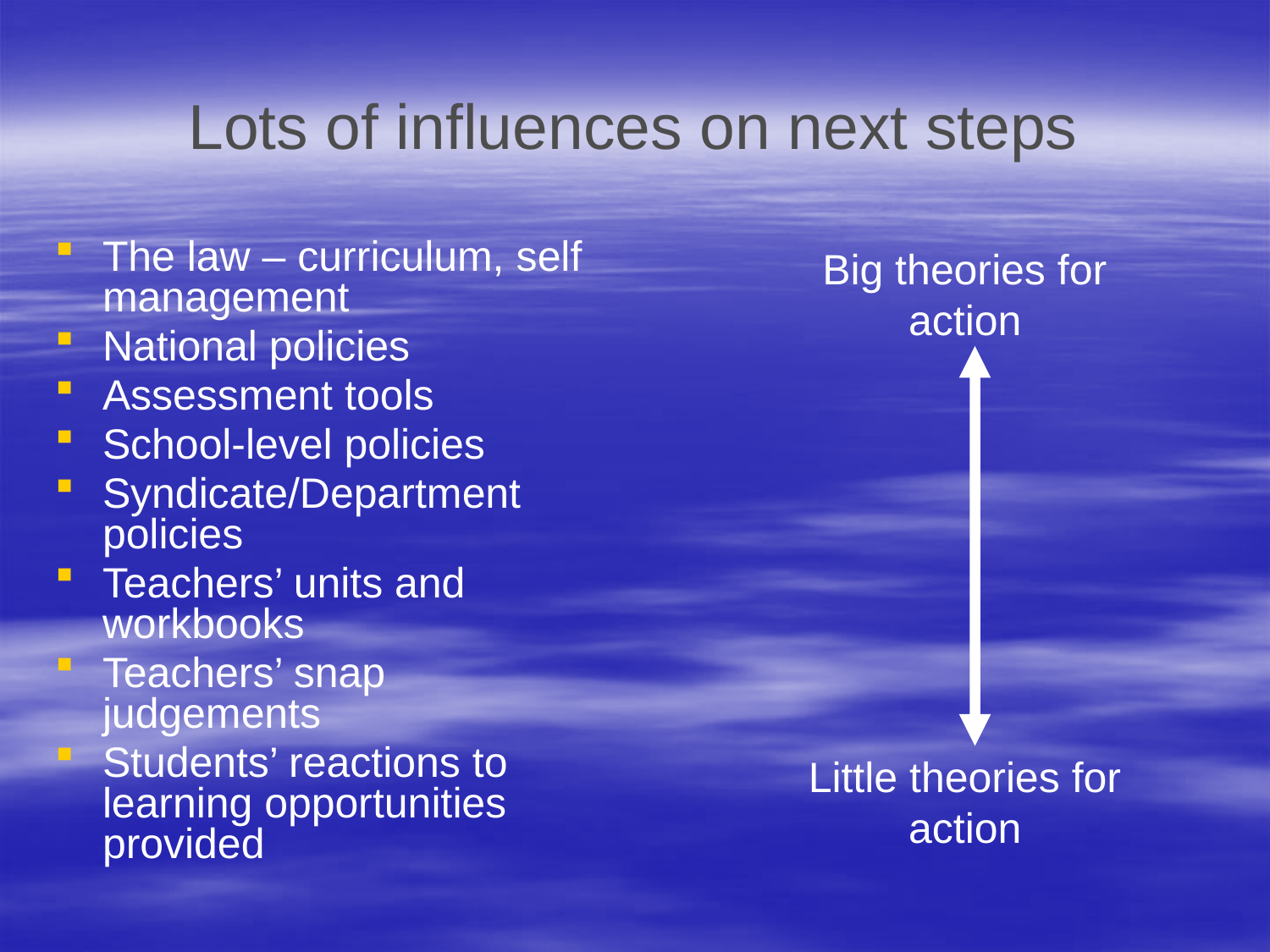

# Lots of influences on next steps
The law – curriculum, self management
National policies
Assessment tools
School-level policies
Syndicate/Department policies
Teachers’ units and workbooks
Teachers’ snap judgements
Students’ reactions to learning opportunities provided

Big theories for action

Little theories for action